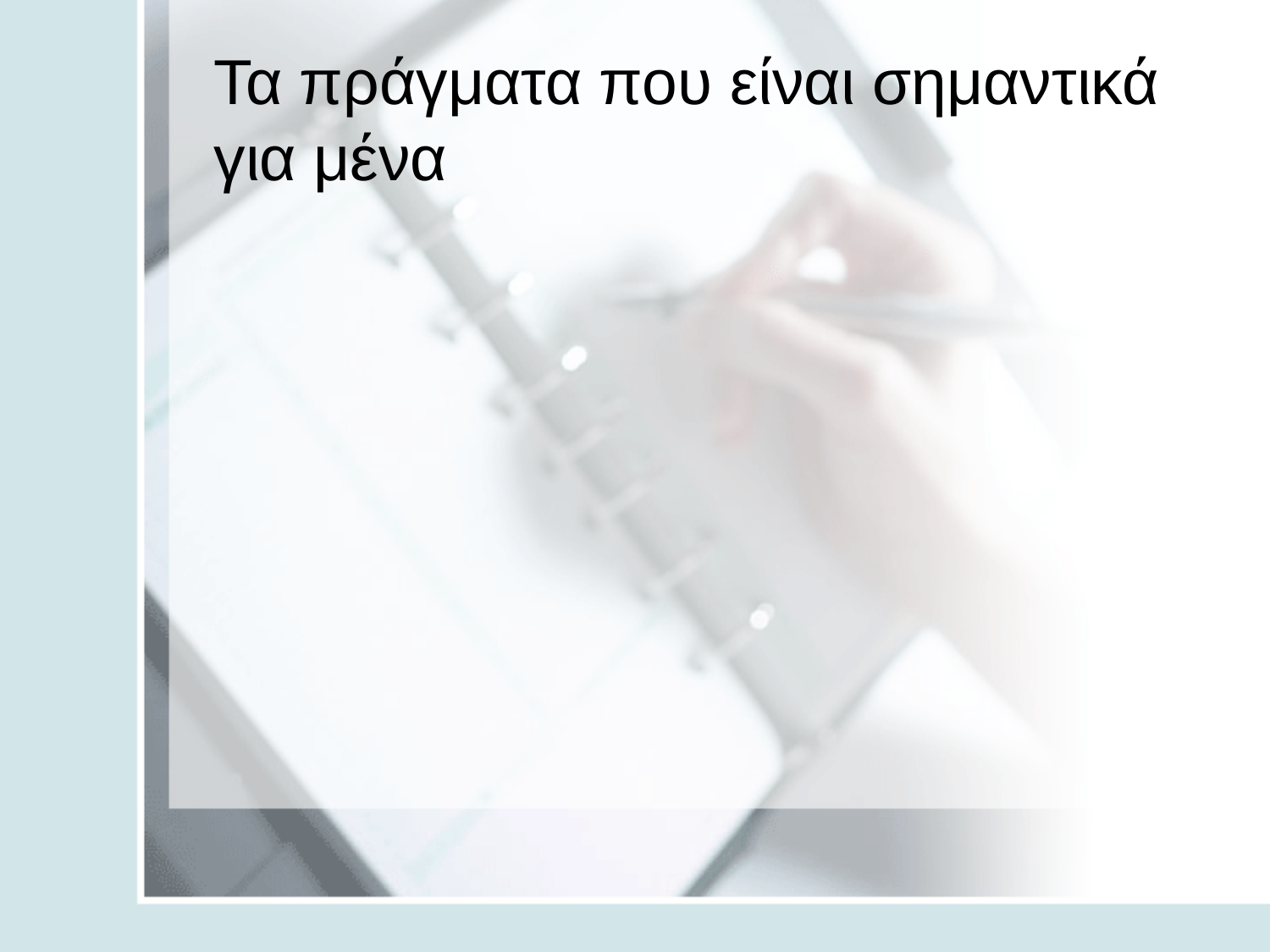

# Τα πράγματα που είναι σημαντικά για μένα